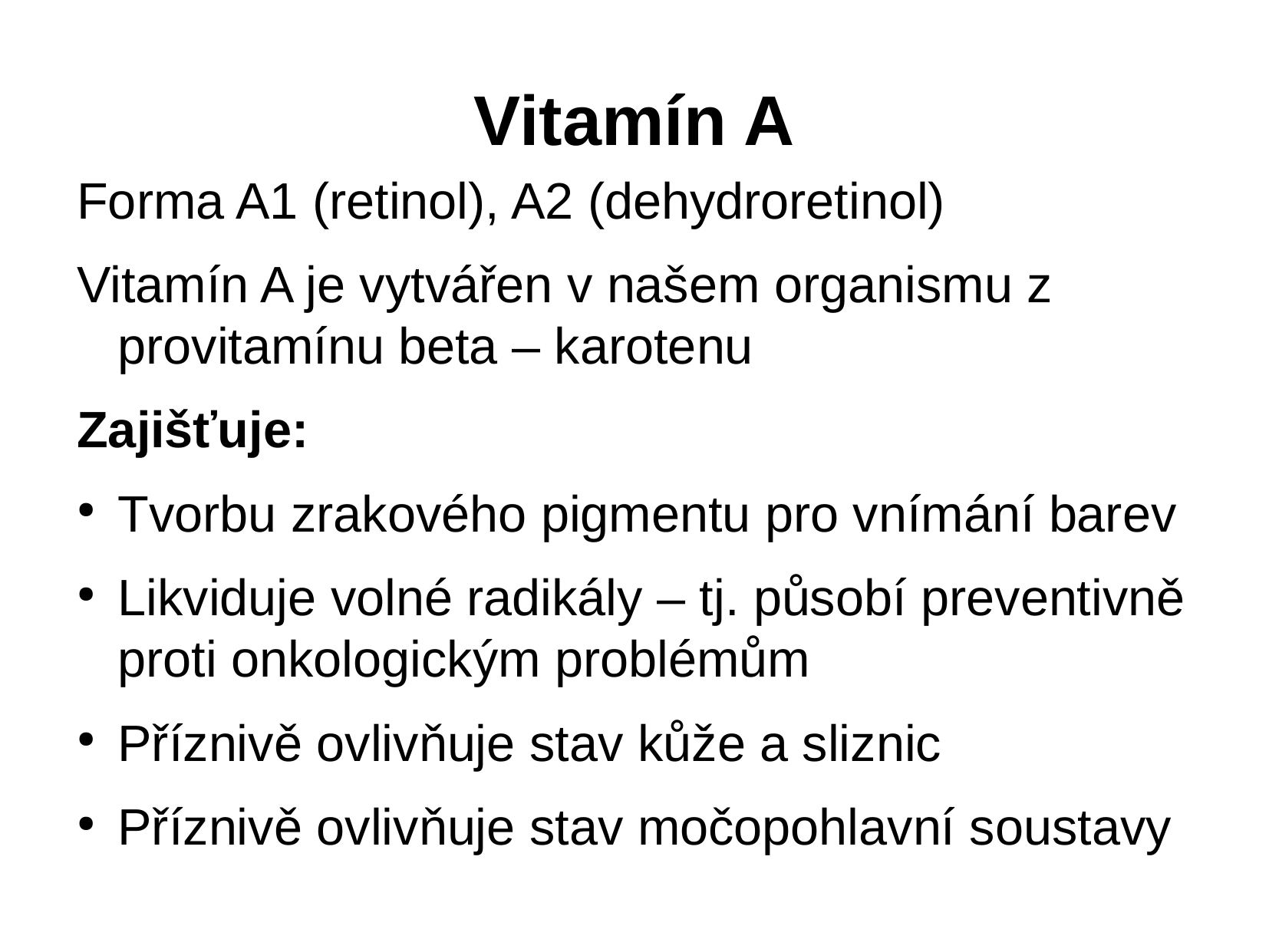

Vitamín A
Forma A1 (retinol), A2 (dehydroretinol)
Vitamín A je vytvářen v našem organismu z provitamínu beta – karotenu
Zajišťuje:
Tvorbu zrakového pigmentu pro vnímání barev
Likviduje volné radikály – tj. působí preventivně proti onkologickým problémům
Příznivě ovlivňuje stav kůže a sliznic
Příznivě ovlivňuje stav močopohlavní soustavy